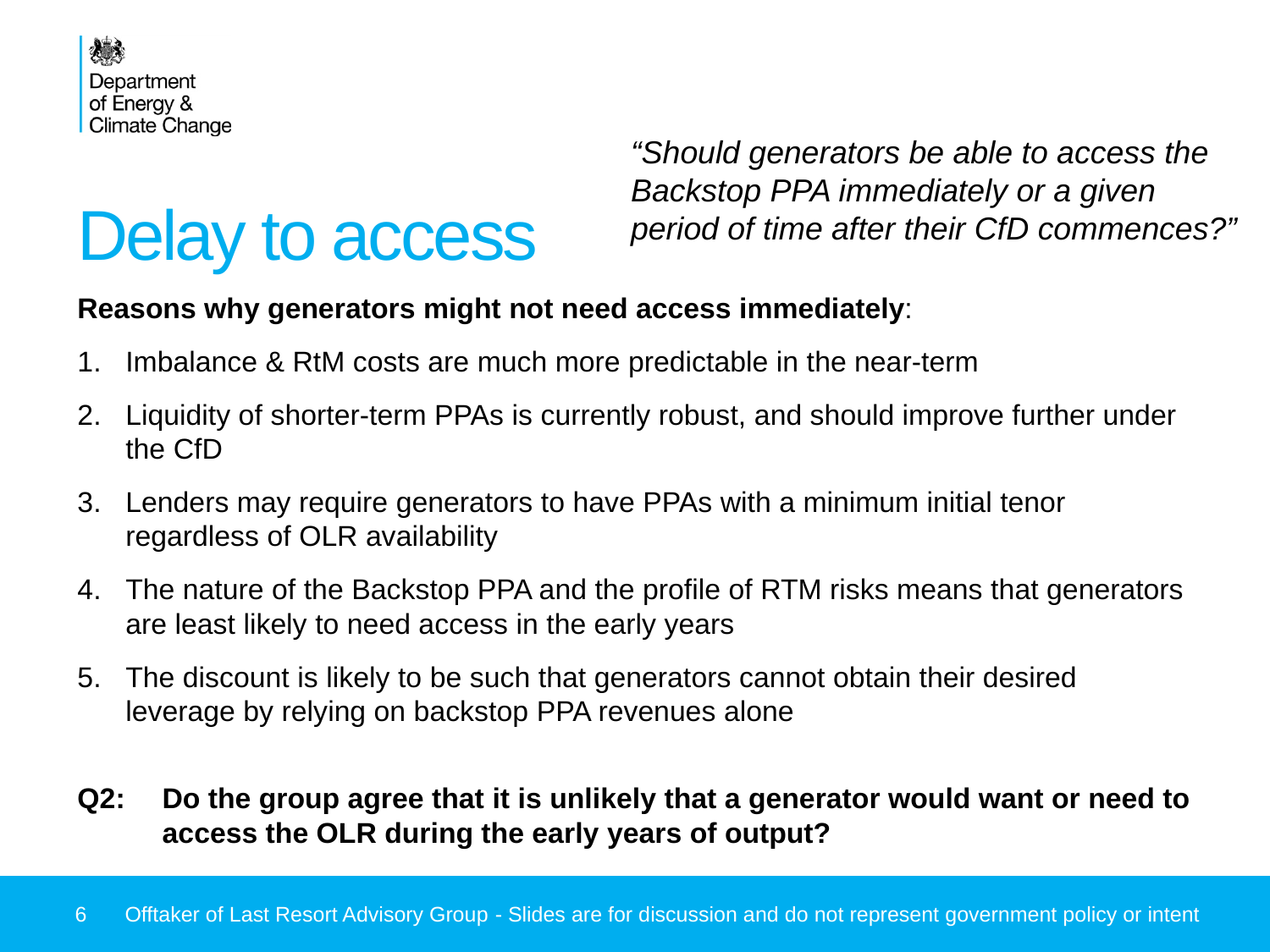

“Should generators be able to access the Backstop PPA immediately or a given period of time after their CfD commences?”
# Delay to access
Reasons why generators might not need access immediately:
1.	Imbalance & RtM costs are much more predictable in the near-term
Liquidity of shorter-term PPAs is currently robust, and should improve further under the CfD
Lenders may require generators to have PPAs with a minimum initial tenor regardless of OLR availability
The nature of the Backstop PPA and the profile of RTM risks means that generators are least likely to need access in the early years
The discount is likely to be such that generators cannot obtain their desired leverage by relying on backstop PPA revenues alone
Q2:  	Do the group agree that it is unlikely that a generator would want or need to access the OLR during the early years of output?

6
Offtaker of Last Resort Advisory Group - Slides are for discussion and do not represent government policy or intent